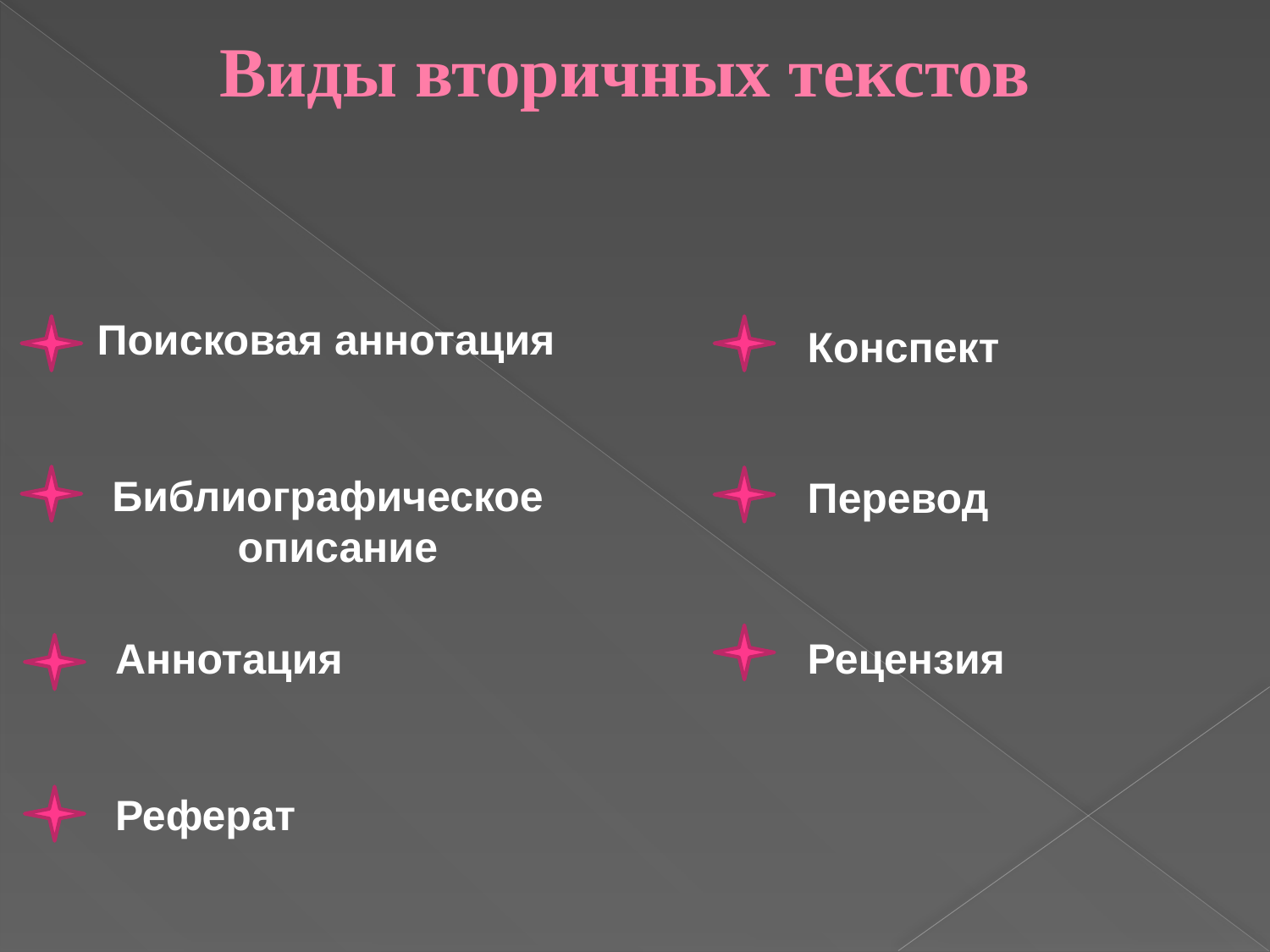

Виды вторичных текстов
Поисковая аннотация
Конспект

Библиографическое описание
Перевод

Аннотация

Рецензия

Реферат